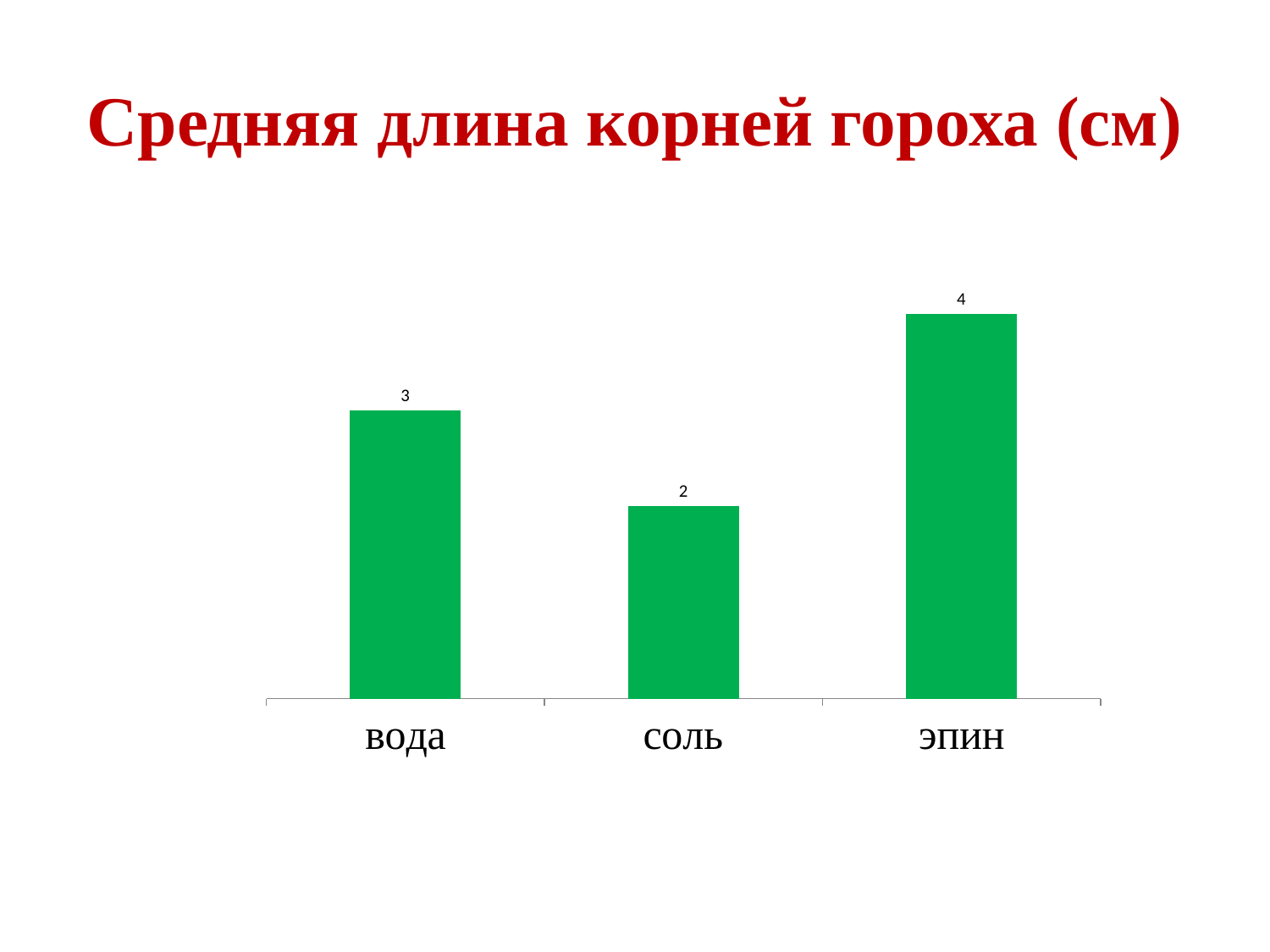

# Средняя длина корней гороха (см)

### Chart

| Category | средняя длина корней (см) |
|---|---|
| вода | 3.0 |
| соль | 2.0 |
| эпин | 4.0 |